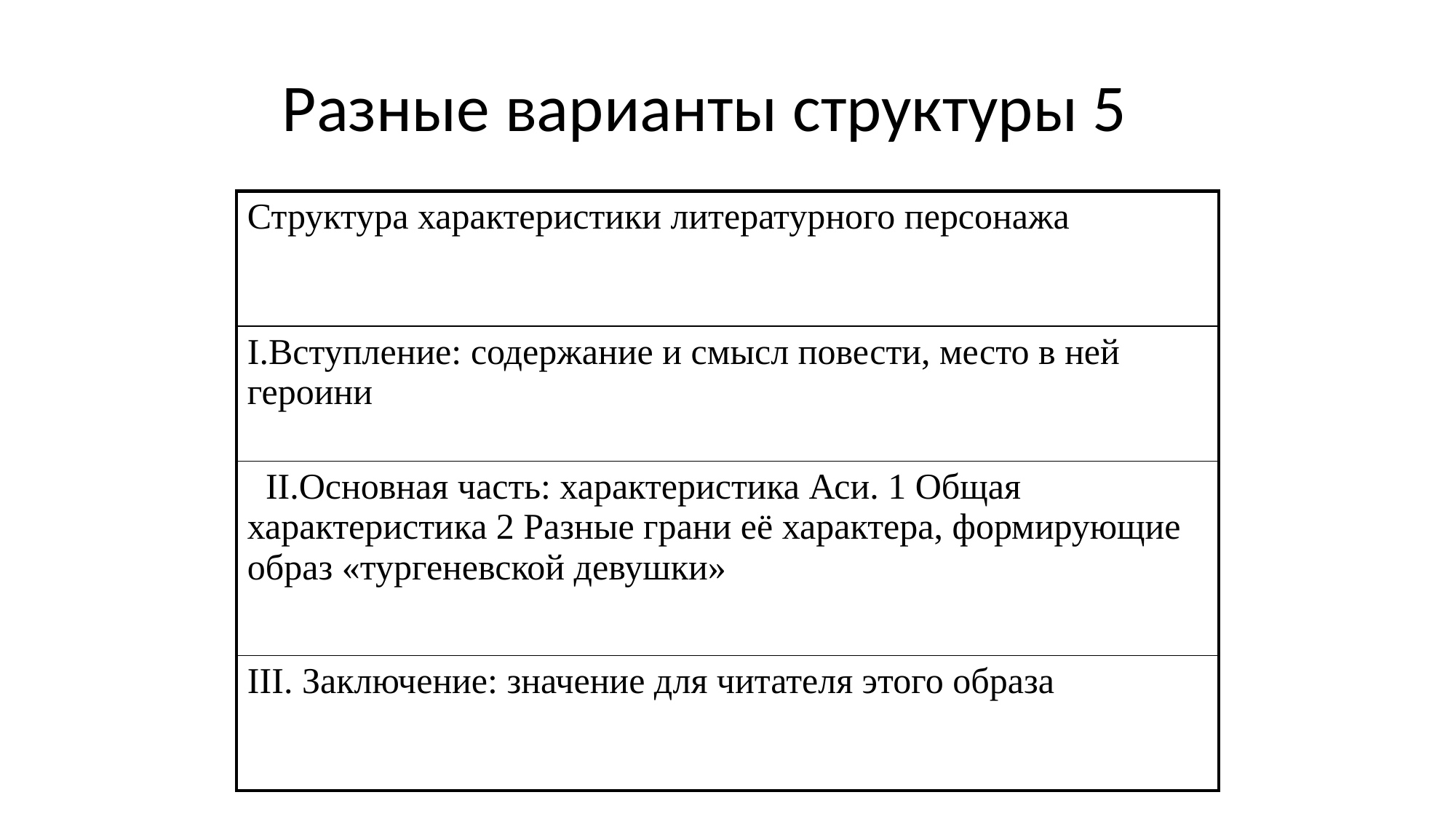

# Разные варианты структуры 5
| Структура характеристики литературного персонажа |
| --- |
| I.Вступление: содержание и смысл повести, место в ней героини |
| II.Основная часть: характеристика Аси. 1 Общая характеристика 2 Разные грани её характера, формирующие образ «тургеневской девушки» |
| III. Заключение: значение для читателя этого образа |